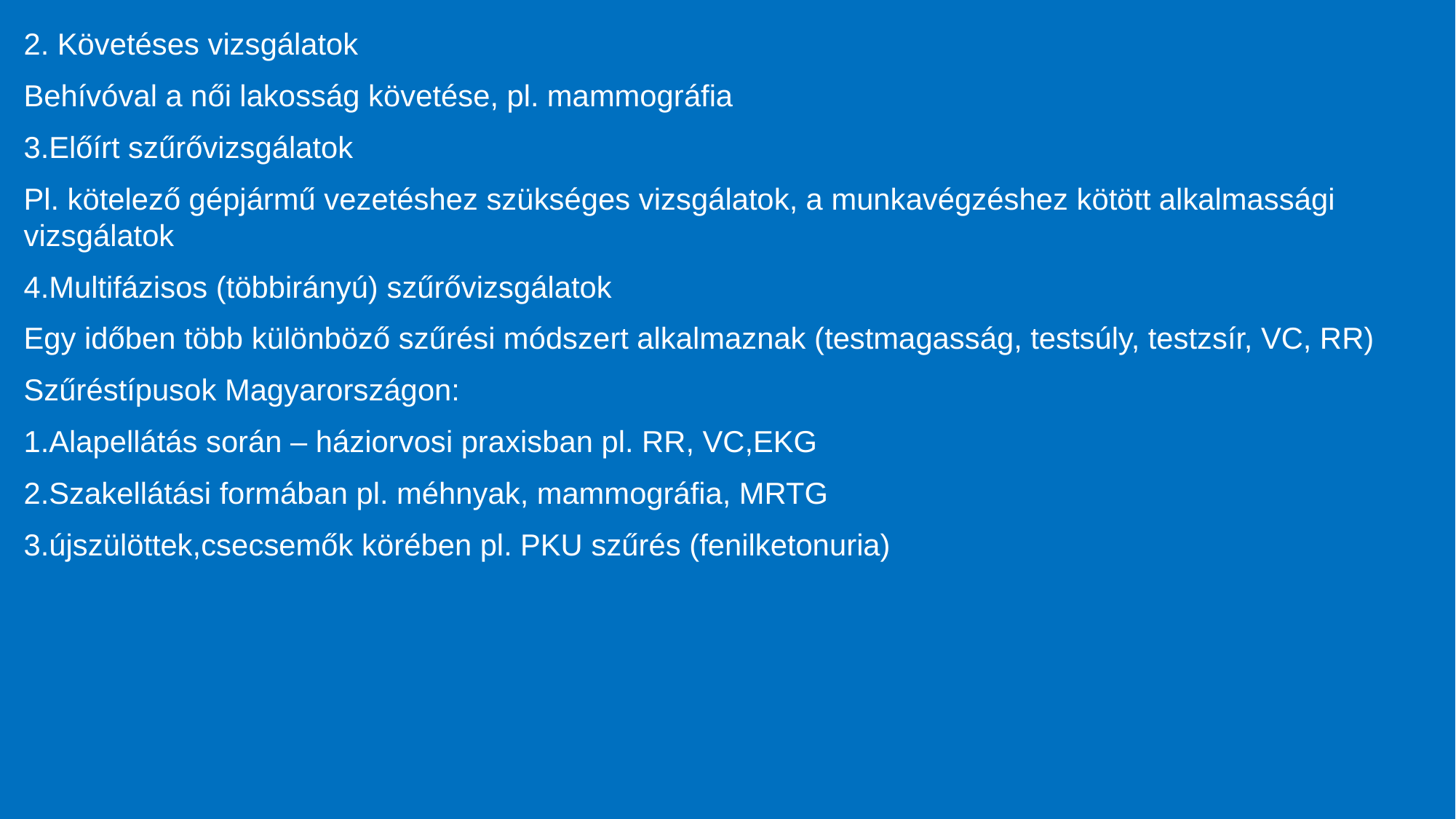

2. Követéses vizsgálatok
Behívóval a női lakosság követése, pl. mammográfia
3.Előírt szűrővizsgálatok
Pl. kötelező gépjármű vezetéshez szükséges vizsgálatok, a munkavégzéshez kötött alkalmassági vizsgálatok
4.Multifázisos (többirányú) szűrővizsgálatok
Egy időben több különböző szűrési módszert alkalmaznak (testmagasság, testsúly, testzsír, VC, RR)
Szűréstípusok Magyarországon:
1.Alapellátás során – háziorvosi praxisban pl. RR, VC,EKG
2.Szakellátási formában pl. méhnyak, mammográfia, MRTG
3.újszülöttek,csecsemők körében pl. PKU szűrés (fenilketonuria)